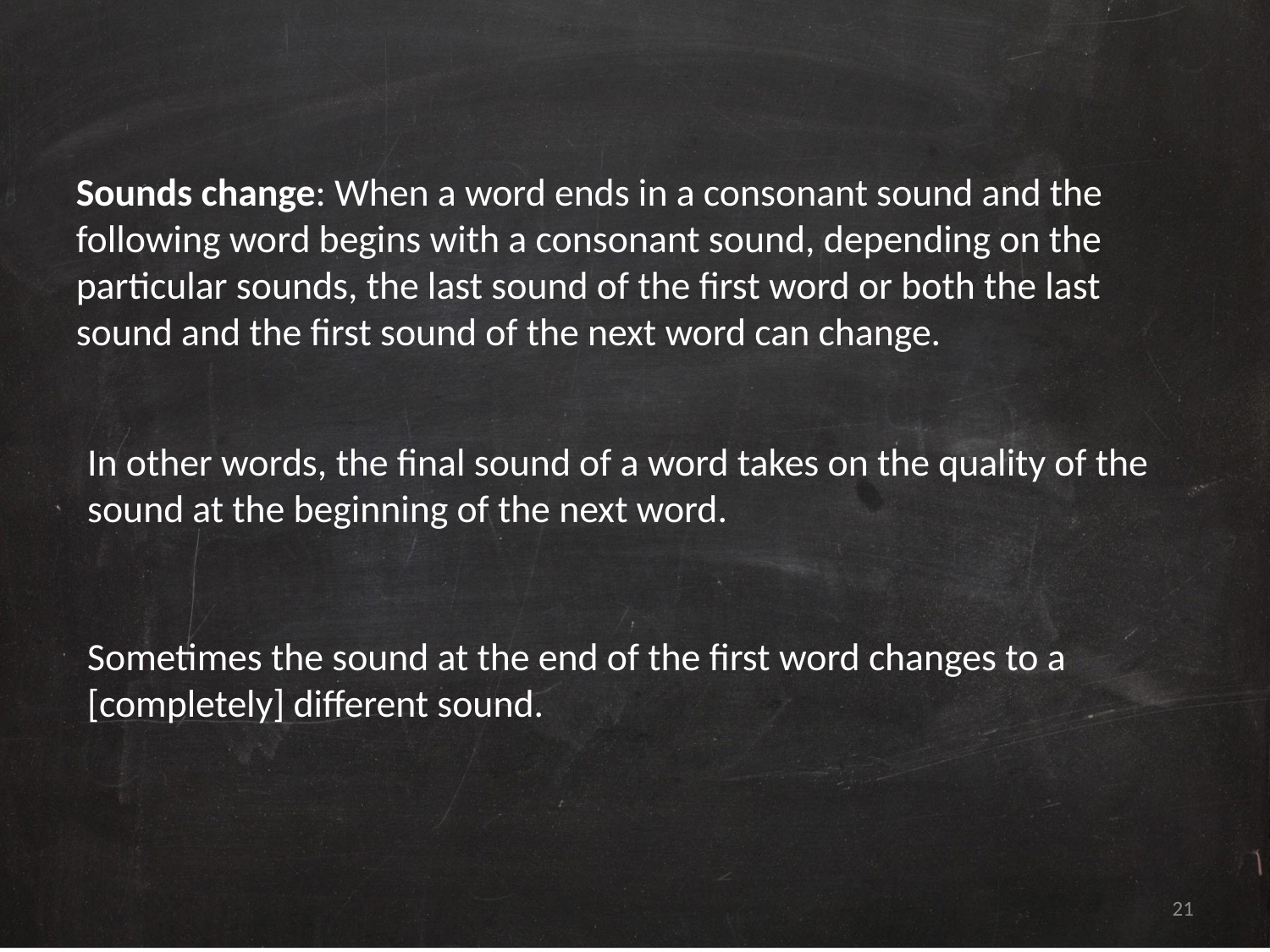

Sounds change: When a word ends in a consonant sound and the following word begins with a consonant sound, depending on the particular sounds, the last sound of the first word or both the last sound and the first sound of the next word can change.
In other words, the final sound of a word takes on the quality of the sound at the beginning of the next word.
Sometimes the sound at the end of the first word changes to a [completely] different sound.
21